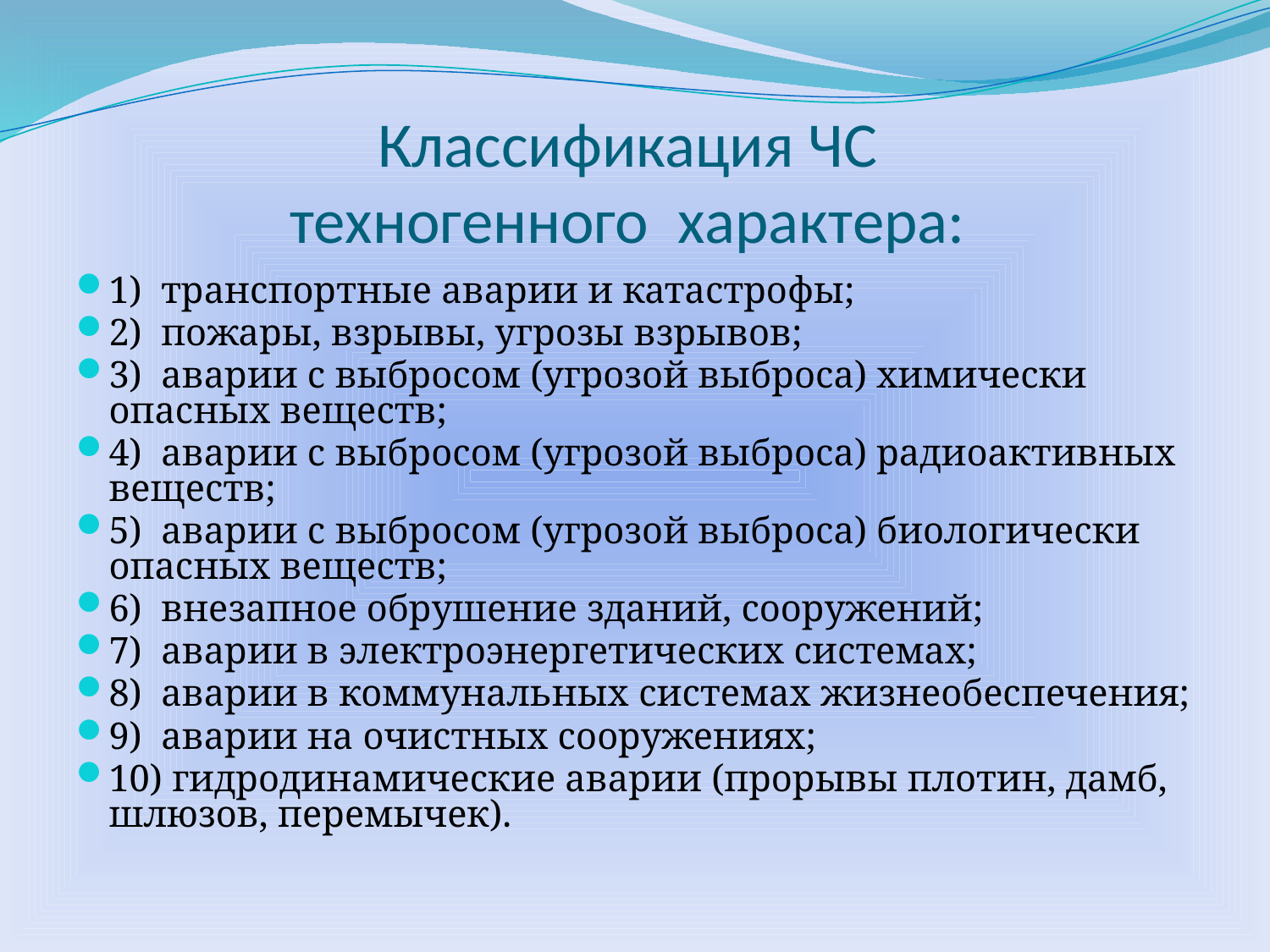

# Классификация ЧС техногенного  характера:
1)  транспортные аварии и катастрофы;
2)  пожары, взрывы, угрозы взрывов;
3)  аварии с выбросом (угрозой выброса) химически опасных веществ;
4)  аварии с выбросом (угрозой выброса) радиоактивных веществ;
5)  аварии с выбросом (угрозой выброса) биологически опасных веществ;
6)  внезапное обрушение зданий, сооружений;
7)  аварии в электроэнергетических системах;
8)  аварии в коммунальных системах жизнеобеспечения;
9)  аварии на очистных сооружениях;
10) гидродинамические аварии (прорывы плотин, дамб, шлюзов, перемычек).